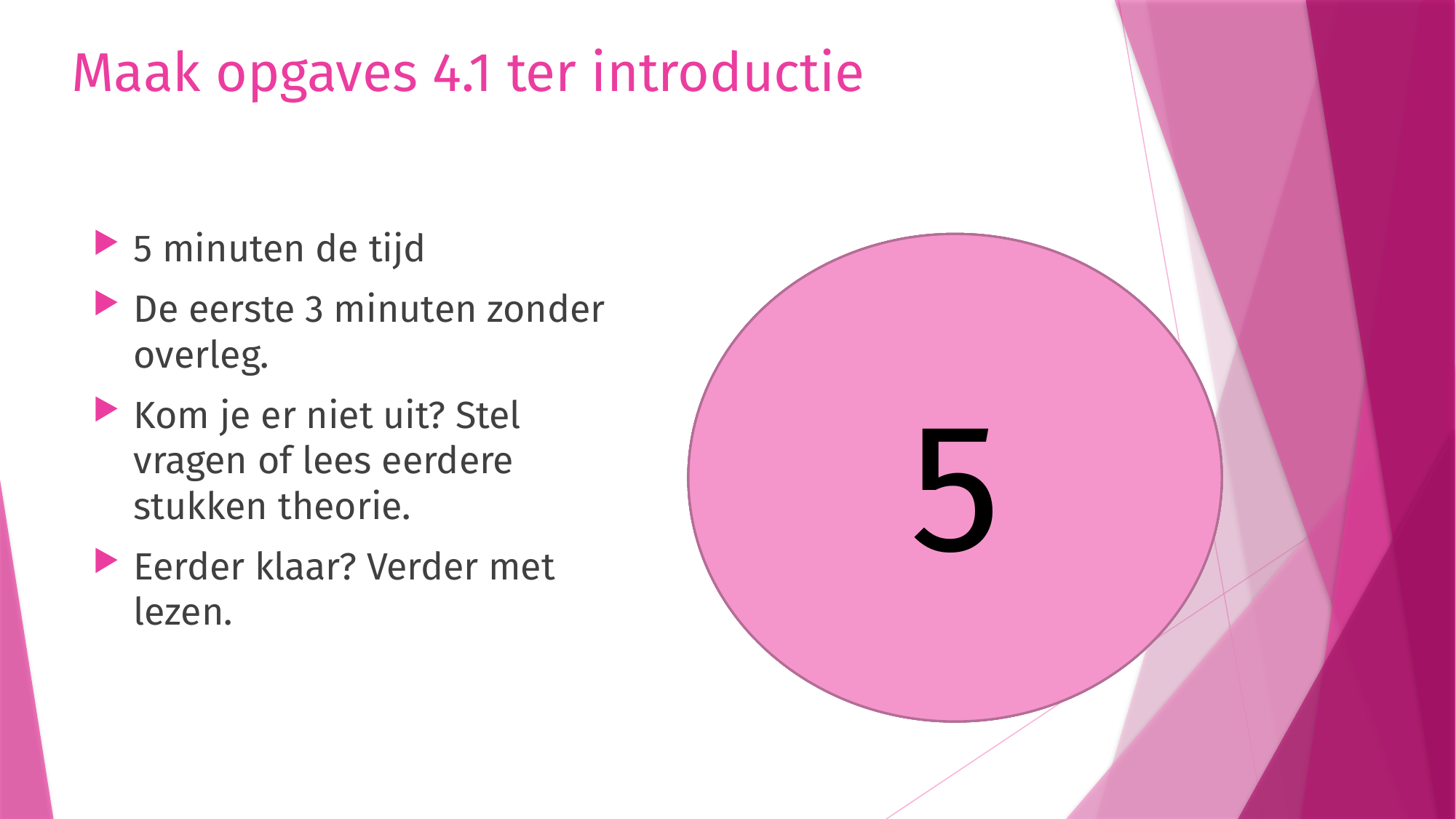

# Maak opgaves 4.1 ter introductie
5 minuten de tijd
De eerste 3 minuten zonder overleg.
Kom je er niet uit? Stel vragen of lees eerdere stukken theorie.
Eerder klaar? Verder met lezen.
5
4
3
1
2